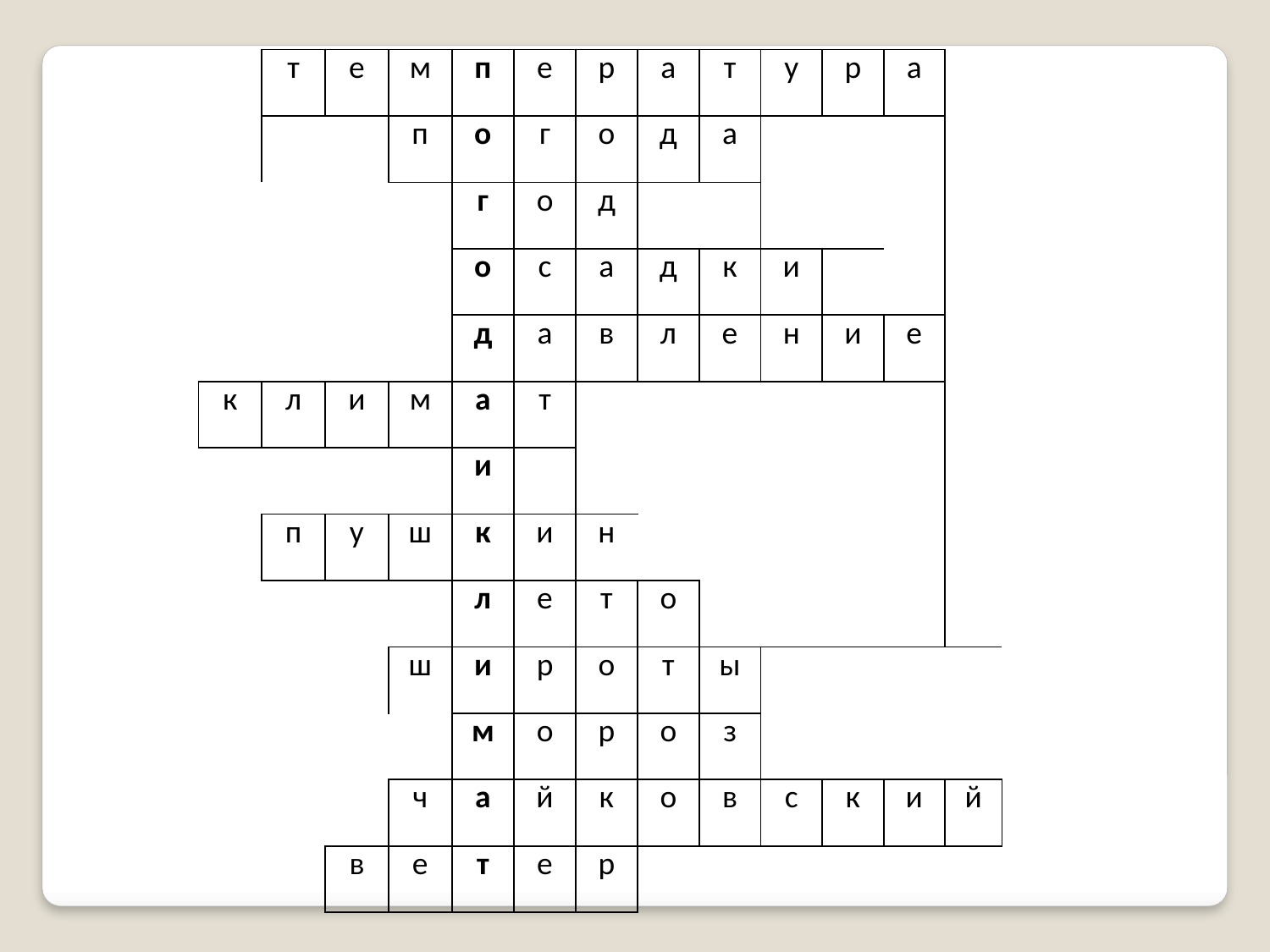

|  | т | е | м | п | е | р | а | т | у | р | а |  |
| --- | --- | --- | --- | --- | --- | --- | --- | --- | --- | --- | --- | --- |
|  |  |  | п | о | г | о | д | а |  |  |  |  |
|  |  |  |  | г | о | д |  |  |  |  |  |  |
|  |  |  |  | о | с | а | д | к | и |  |  |  |
|  |  |  |  | д | а | в | л | е | н | и | е |  |
| к | л | и | м | а | т |  |  |  |  |  |  |  |
|  |  |  |  | и |  |  |  |  |  |  |  |  |
|  | п | у | ш | к | и | н |  |  |  |  |  |  |
|  |  |  |  | л | е | т | о |  |  |  |  |  |
|  |  |  | ш | и | р | о | т | ы |  |  |  |  |
|  |  |  |  | м | о | р | о | з |  |  |  |  |
|  |  |  | ч | а | й | к | о | в | с | к | и | й |
|  |  | в | е | т | е | р |  |  |  |  |  |  |